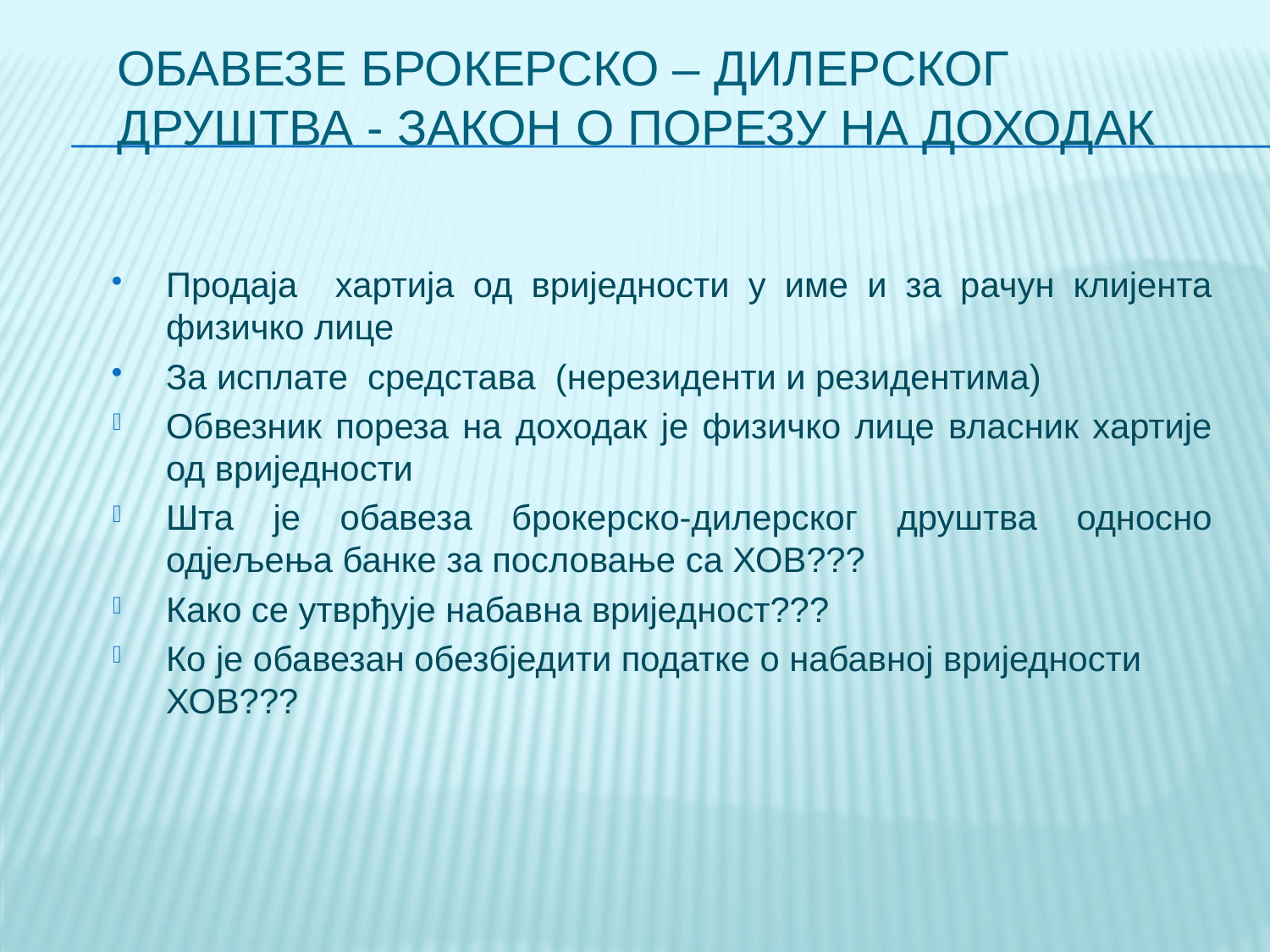

# Обавезе брокерско – дилерског друштва - Закон о порезу на доходак
Продаја  хартија од вриједности у име и за рачун клијента физичко лице
За исплате  средстава  (нерезиденти и резидентима)
Обвезник пореза на доходак је физичко лице власник хартије од вриједности
Шта је обавеза брокерско-дилерског друштва односно одјељења банке за пословање са ХОВ???
Како се утврђује набавна вриједност???
Ко је обавезан обезбједити податке о набавној вриједности  ХОВ???